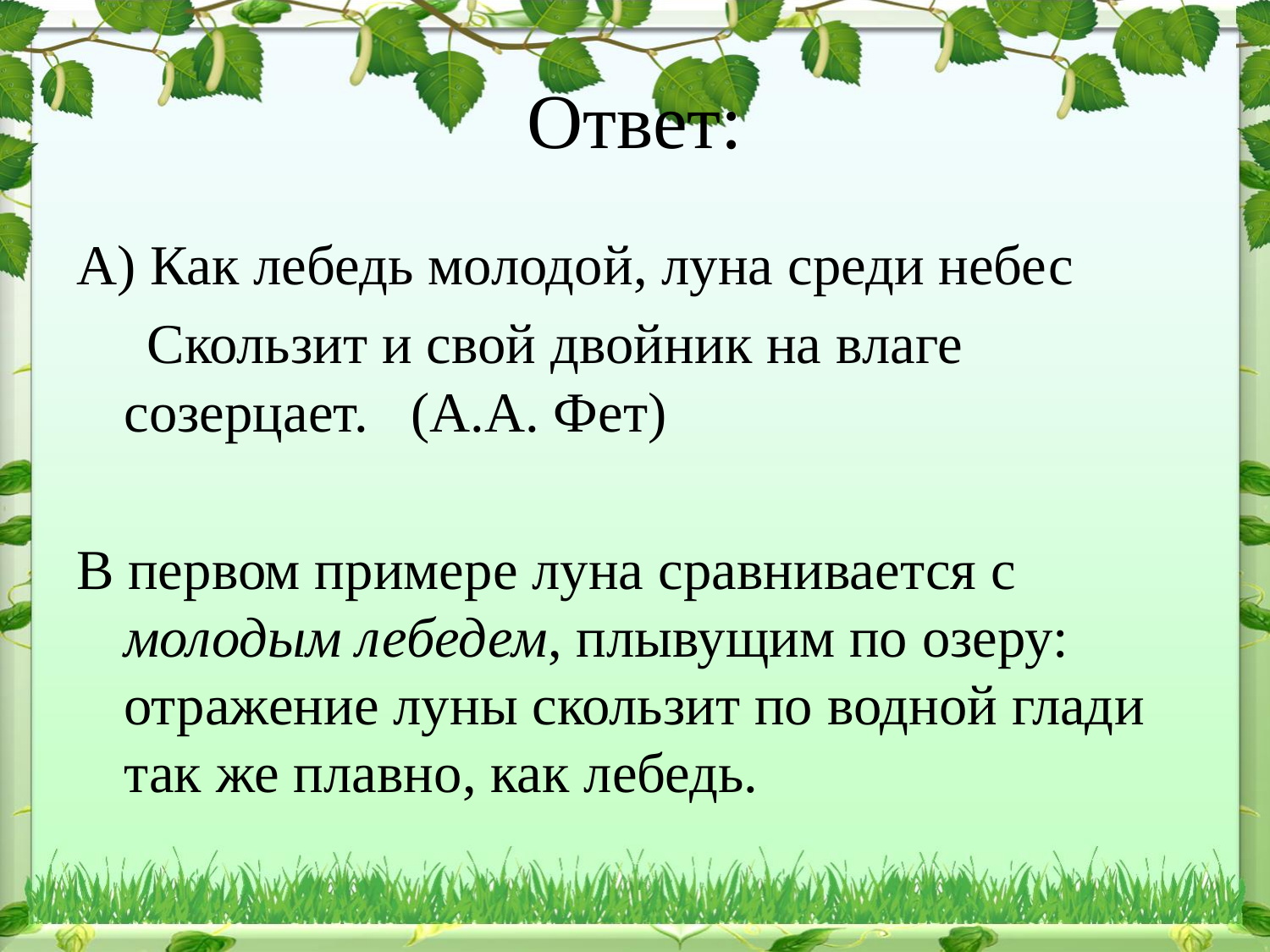

# Ответ:
А) Как лебедь молодой, луна среди небес
     Скользит и свой двойник на влаге созерцает.   (А.А. Фет)

В первом примере луна сравнивается с молодым лебедем, плывущим по озеру: отражение луны скользит по водной глади так же плавно, как лебедь.